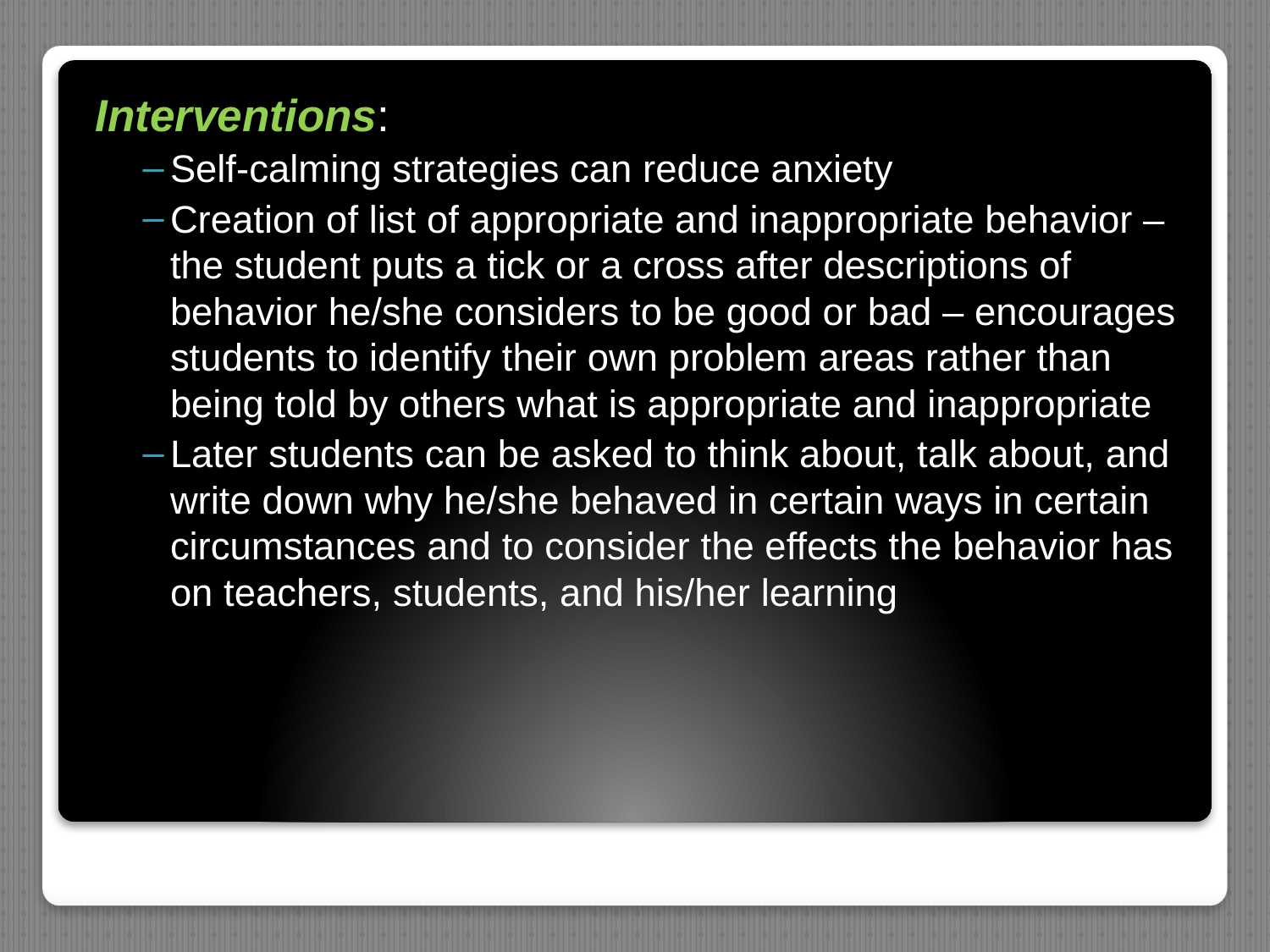

Interventions:
Self-calming strategies can reduce anxiety
Creation of list of appropriate and inappropriate behavior – the student puts a tick or a cross after descriptions of behavior he/she considers to be good or bad – encourages students to identify their own problem areas rather than being told by others what is appropriate and inappropriate
Later students can be asked to think about, talk about, and write down why he/she behaved in certain ways in certain circumstances and to consider the effects the behavior has on teachers, students, and his/her learning